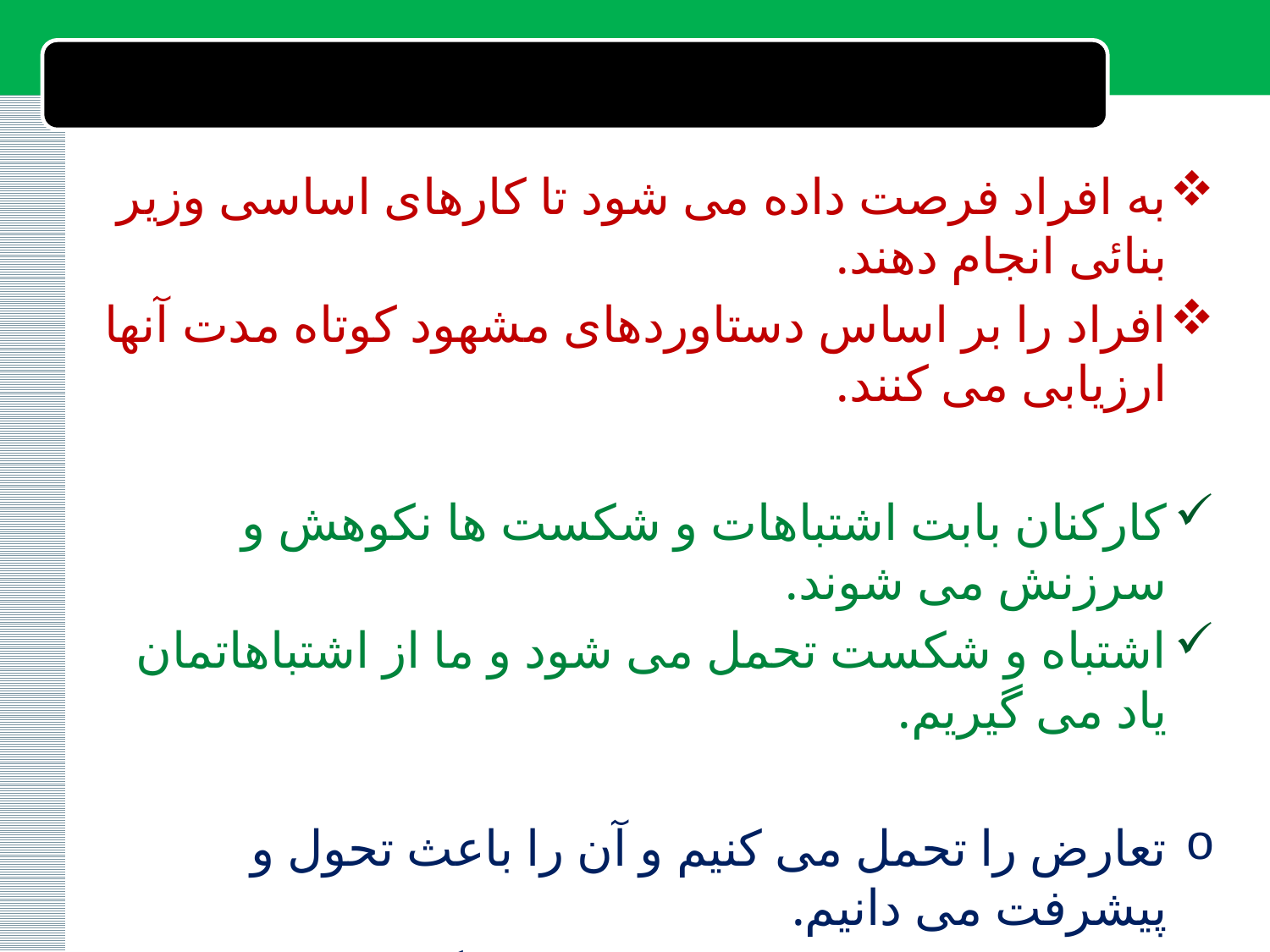

#
به افراد فرصت داده می شود تا کارهای اساسی وزیر بنائی انجام دهند.
افراد را بر اساس دستاوردهای مشهود کوتاه مدت آنها ارزیابی می کنند.

کارکنان بابت اشتباهات و شکست ها نکوهش و سرزنش می شوند.
اشتباه و شکست تحمل می شود و ما از اشتباهاتمان یاد می گیریم.

تعارض را تحمل می کنیم و آن را باعث تحول و پیشرفت می دانیم.
تعارض و تفاوت تحمل نمی شود و دگراندیشان طرد و حذف می شوند.